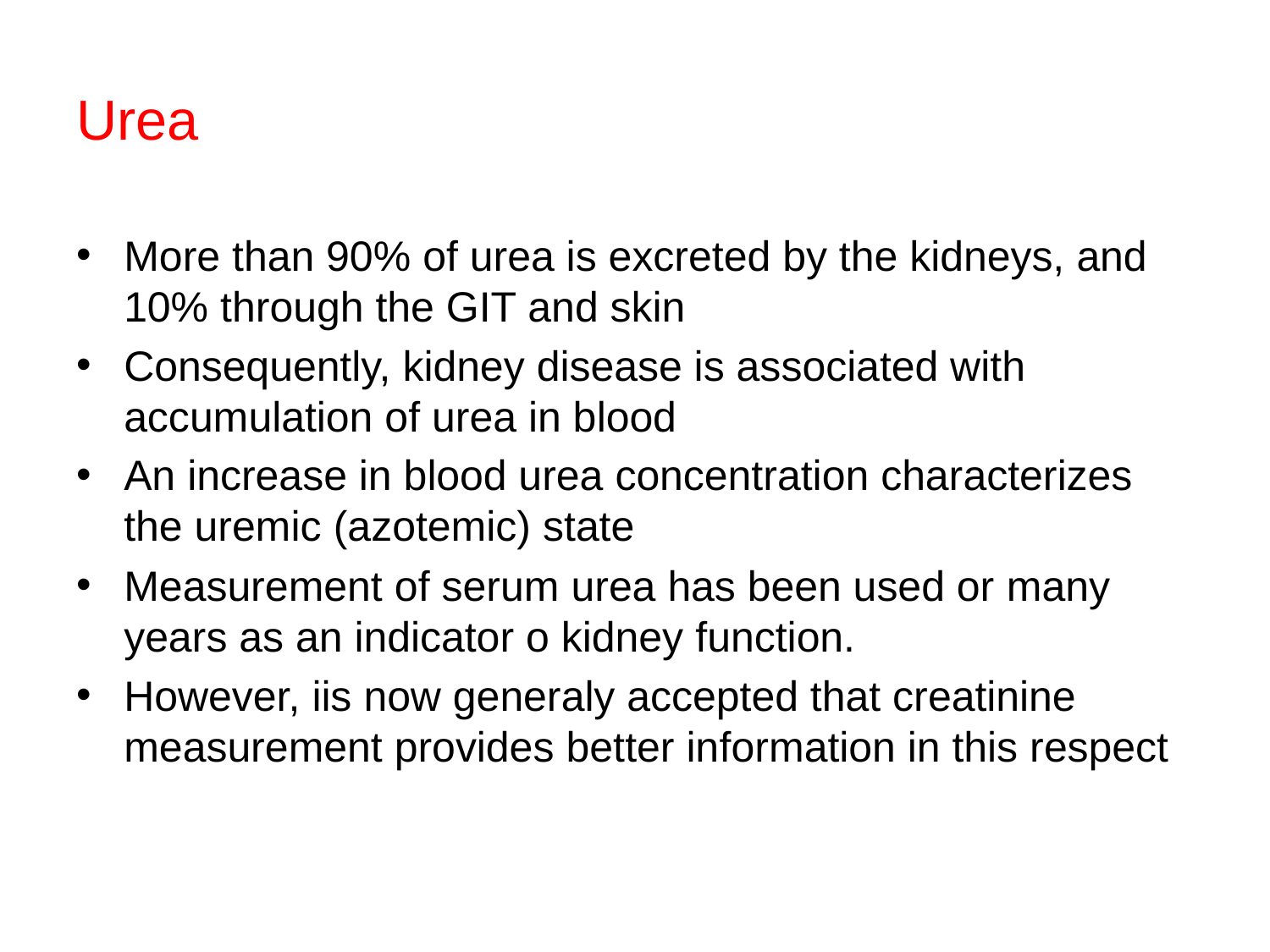

# Urea
More than 90% of urea is excreted by the kidneys, and 10% through the GIT and skin
Consequently, kidney disease is associated with accumulation of urea in blood
An increase in blood urea concentration characterizes the uremic (azotemic) state
Measurement of serum urea has been used or many years as an indicator o kidney function.
However, iis now generaly accepted that creatinine measurement provides better information in this respect